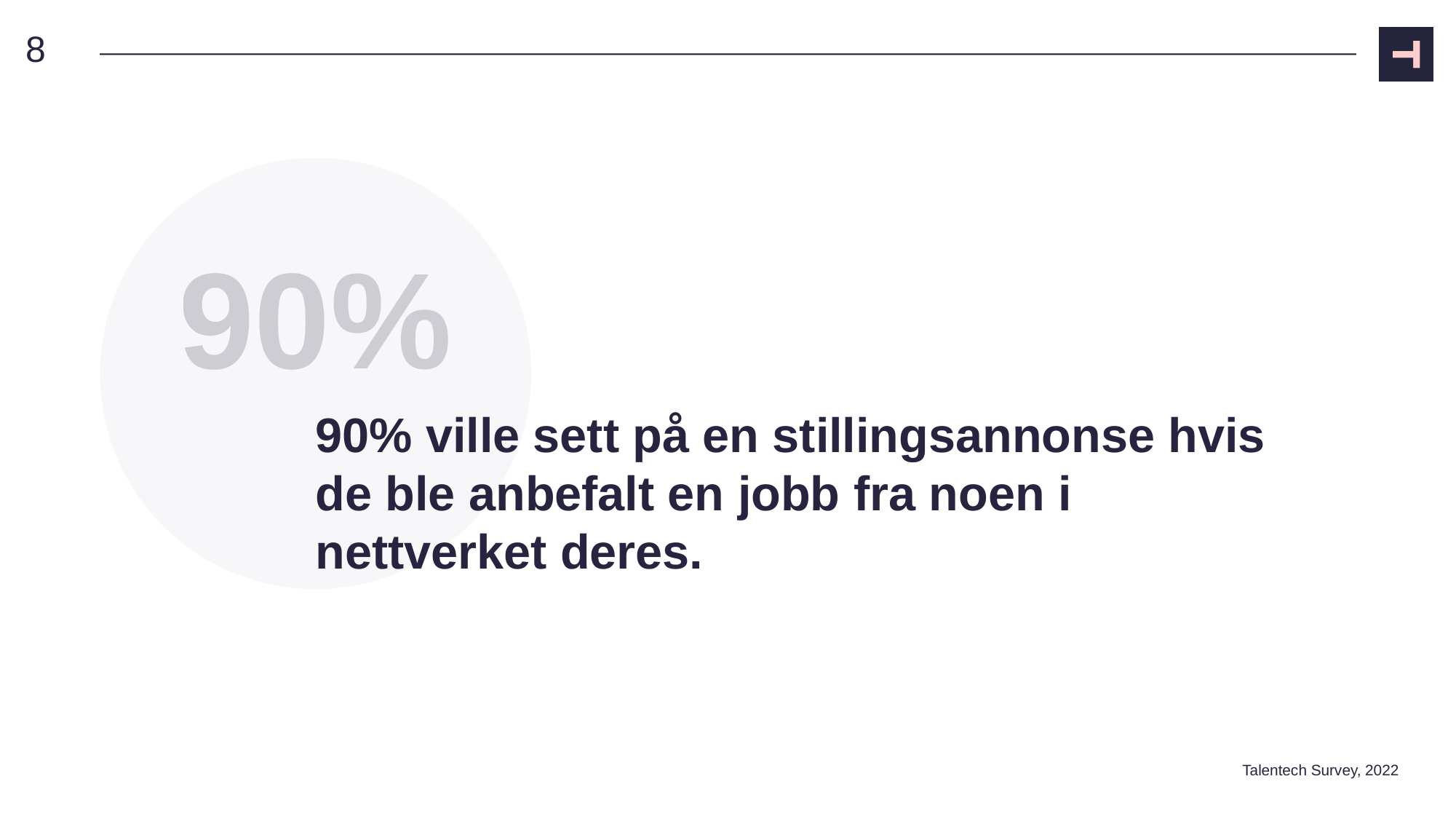

8

90%
# 90% ville sett på en stillingsannonse hvis de ble anbefalt en jobb fra noen i nettverket deres.
Talentech Survey, 2022